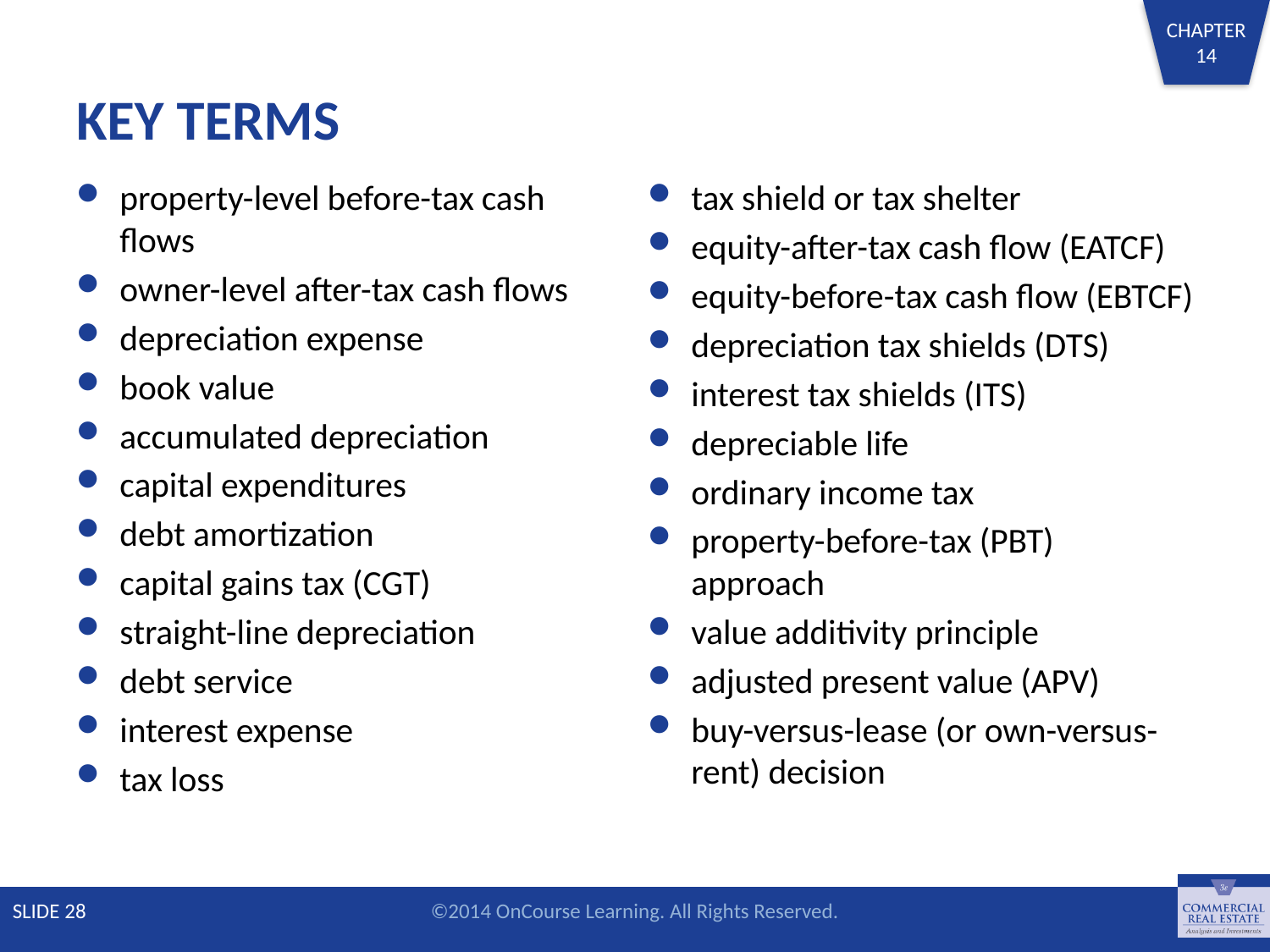

# KEY TERMS
property-level before-tax cash flows
owner-level after-tax cash flows
depreciation expense
book value
accumulated depreciation
capital expenditures
debt amortization
capital gains tax (CGT)
straight-line depreciation
debt service
interest expense
tax loss
tax shield or tax shelter
equity-after-tax cash flow (EATCF)
equity-before-tax cash flow (EBTCF)
depreciation tax shields (DTS)
interest tax shields (ITS)
depreciable life
ordinary income tax
property-before-tax (PBT) approach
value additivity principle
adjusted present value (APV)
buy-versus-lease (or own-versus-rent) decision
SLIDE 28